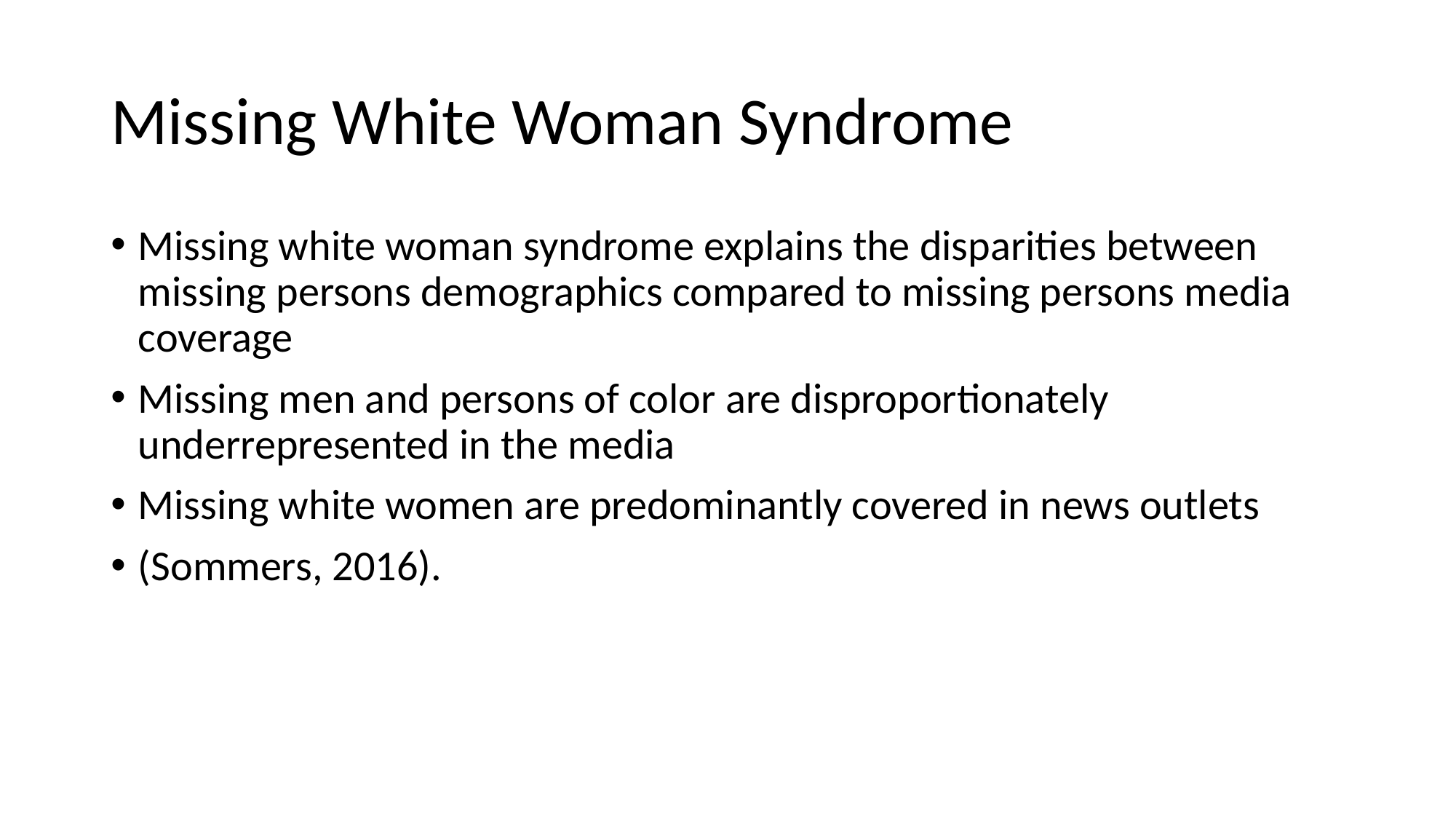

# Missing White Woman Syndrome
Missing white woman syndrome explains the disparities between missing persons demographics compared to missing persons media coverage
Missing men and persons of color are disproportionately underrepresented in the media
Missing white women are predominantly covered in news outlets
(Sommers, 2016).